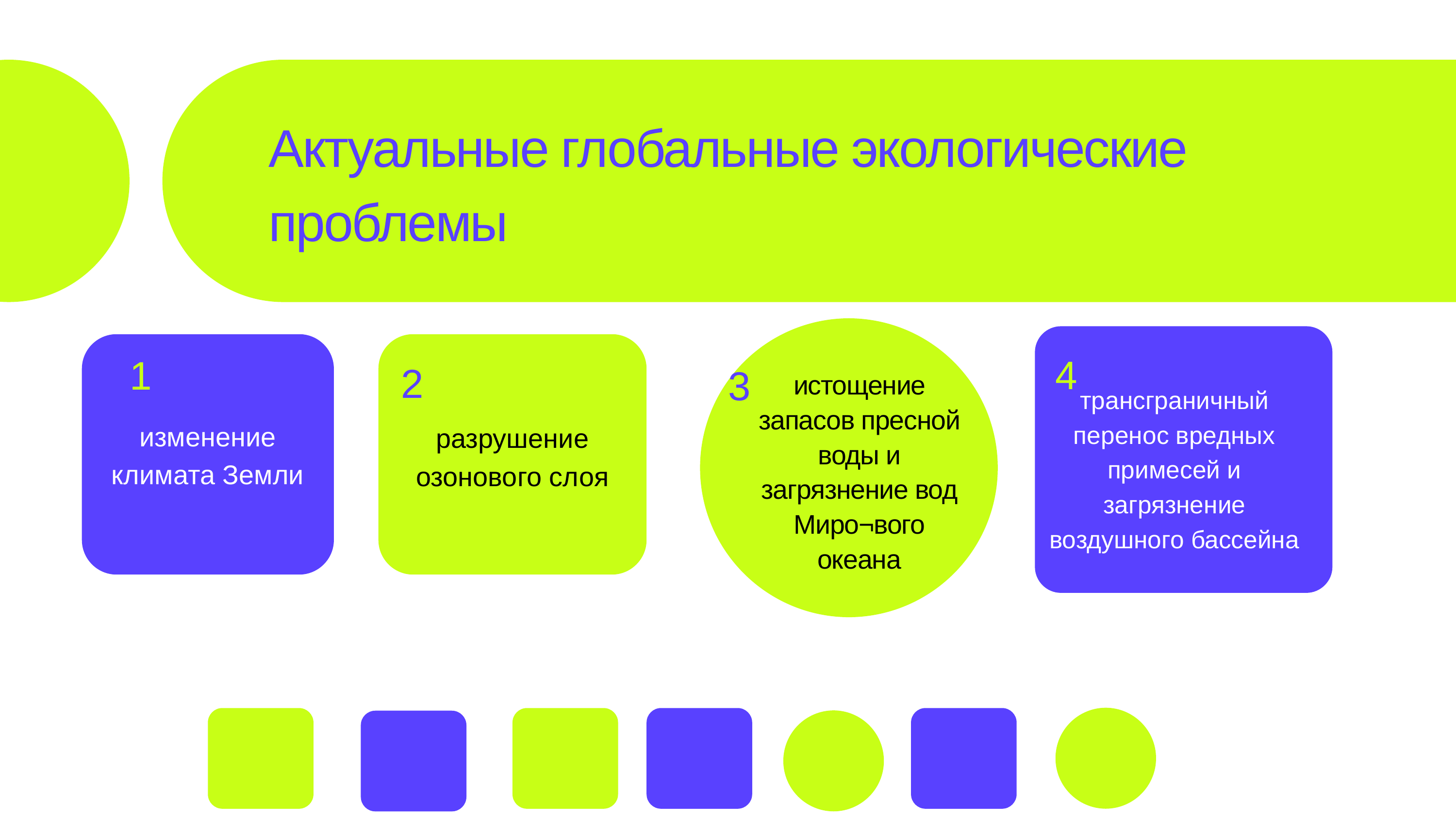

Актуальные глобальные экологические проблемы

изменение климата Земли

разрушение озонового слоя
4
1
2
3
истощение запасов пресной воды и загрязнение вод Миро¬вого океана
трансграничный перенос вредных примесей и загрязнение воздушного бассейна